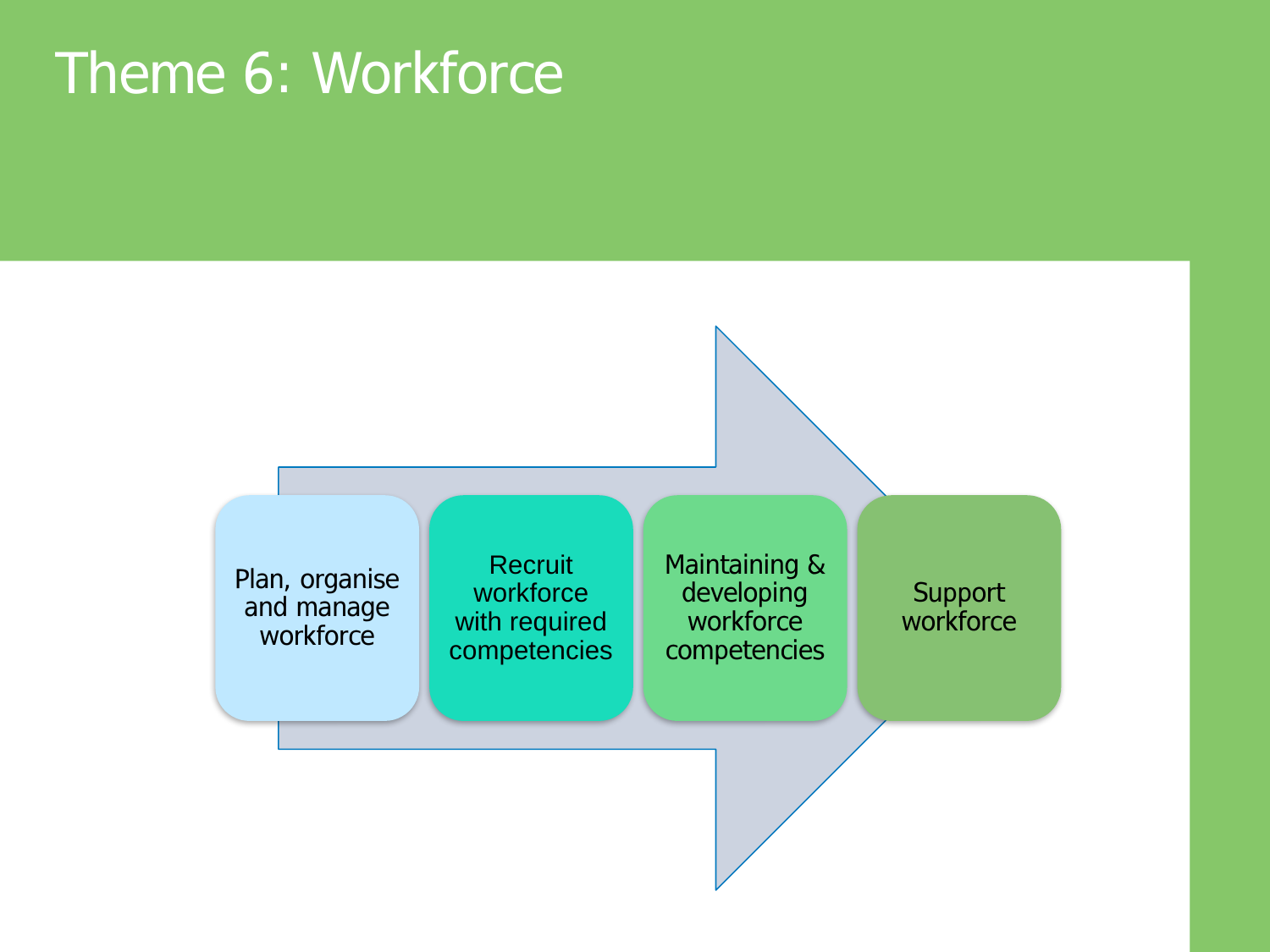

Theme 6: Workforce

Plan, organise and manage workforce
Recruit workforce with required competencies
Maintaining & developing workforce competencies
Support workforce